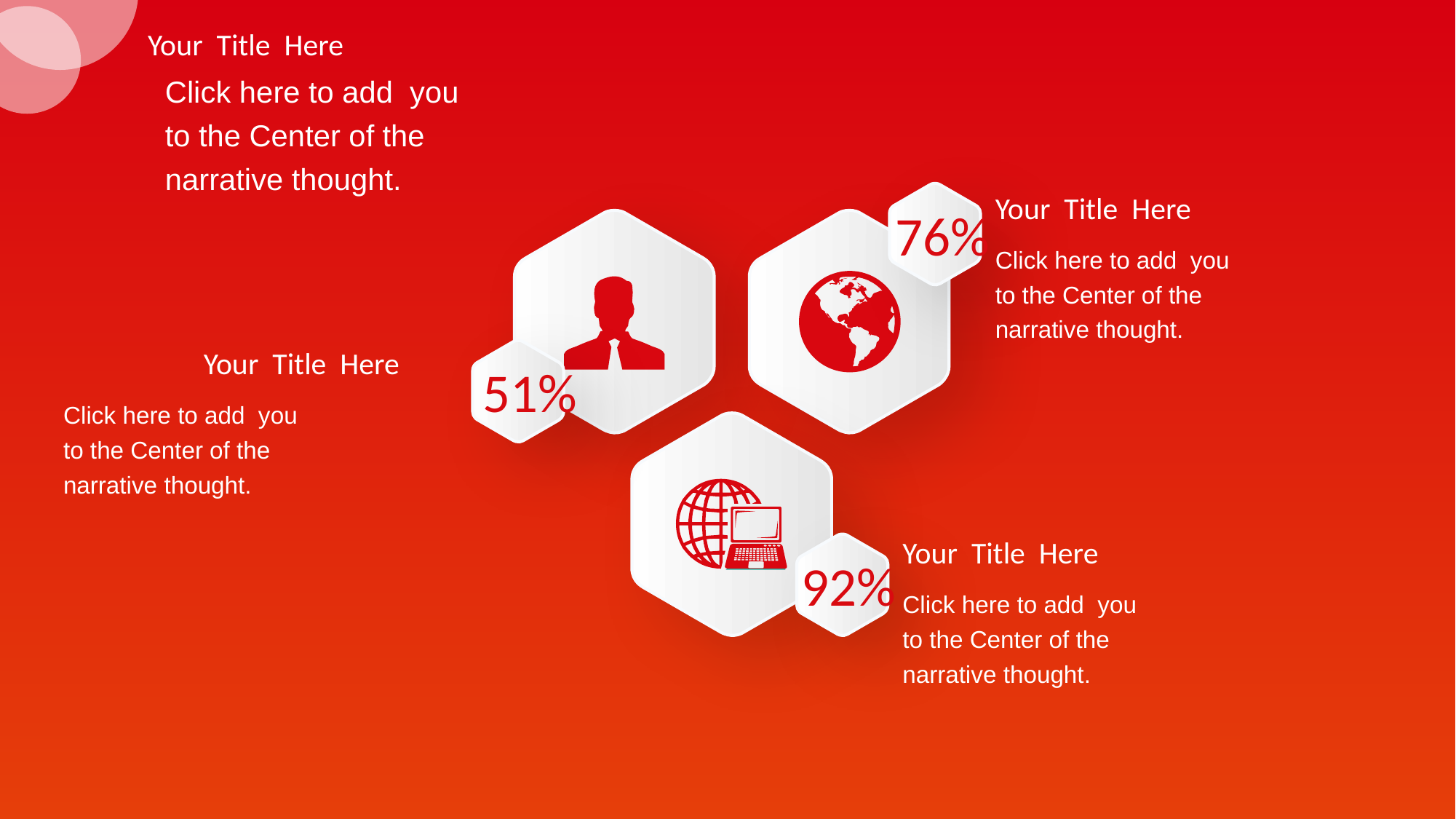

Your  Title  Here
Click here to add  you
to the Center of the
narrative thought.

76%
Your  Title  Here

Click here to add  you
to the Center of the
narrative thought.
Your  Title  Here

51%
Click here to add  you
to the Center of the
narrative thought.

Your  Title  Here

92%
Click here to add  you
to the Center of the
narrative thought.